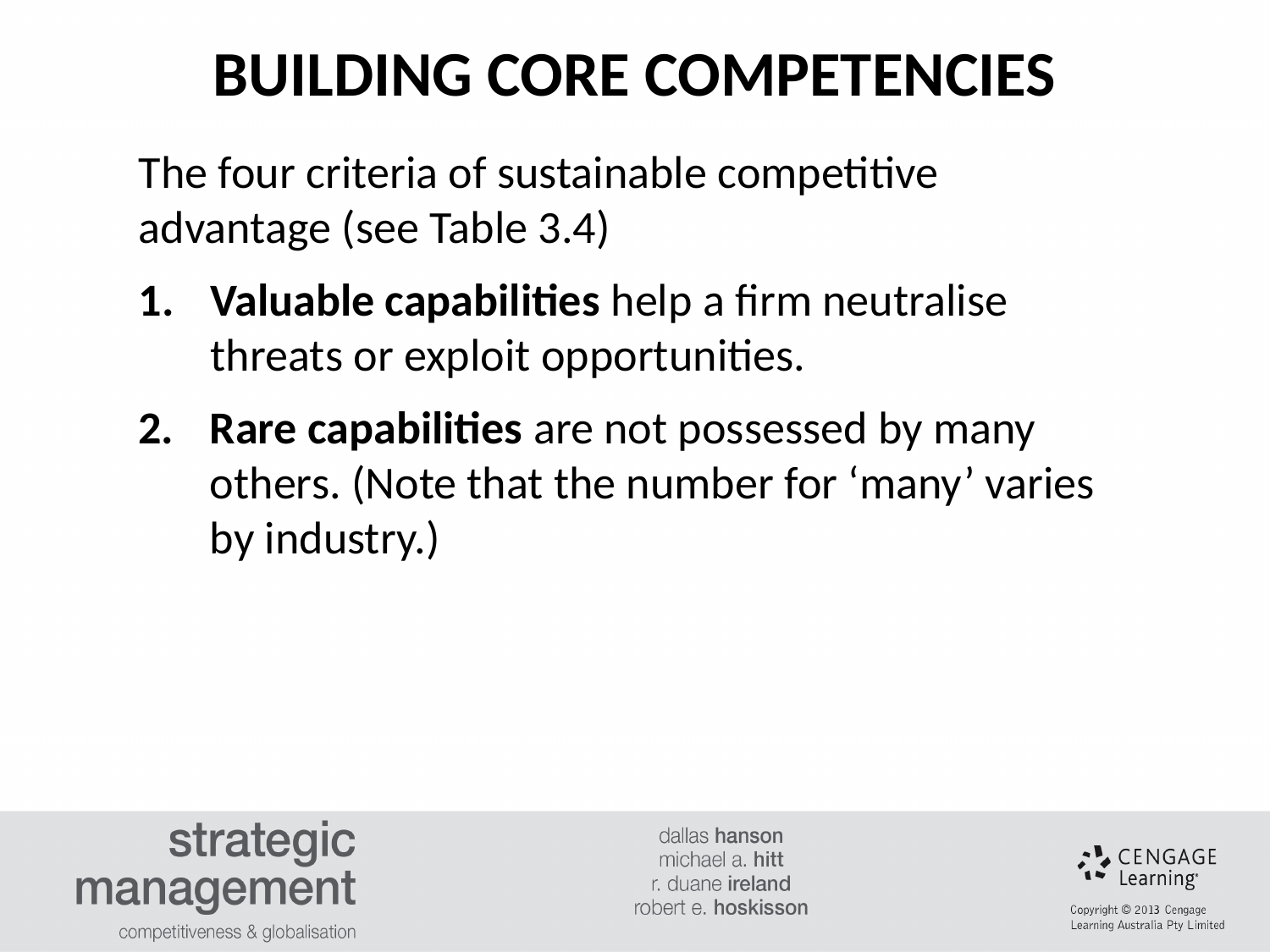

BUILDING CORE COMPETENCIES
The four criteria of sustainable competitive advantage (see Table 3.4)
Valuable capabilities help a firm neutralise threats or exploit opportunities.
Rare capabilities are not possessed by many others. (Note that the number for ‘many’ varies by industry.)